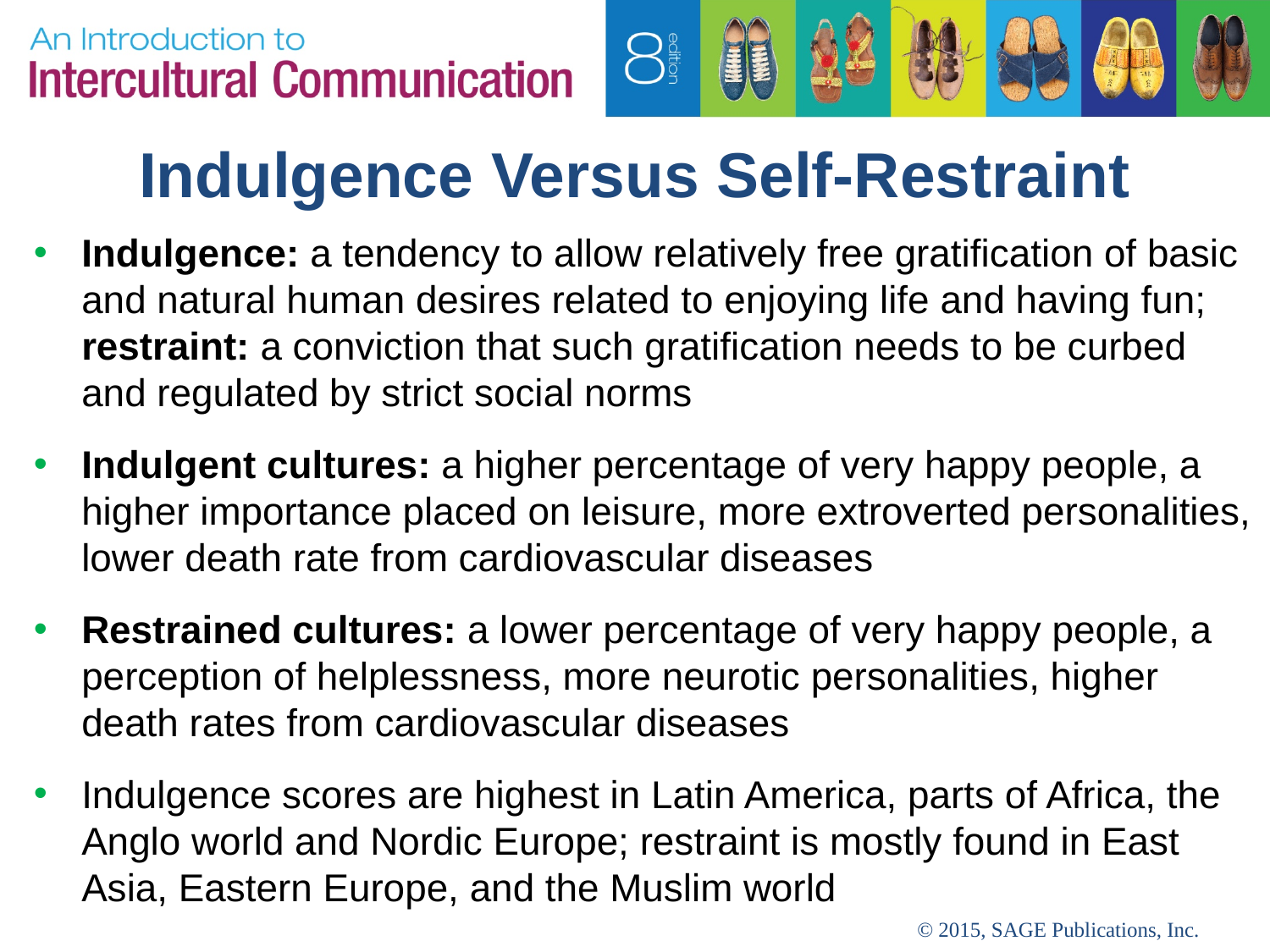

# Indulgence Versus Self-Restraint
Indulgence: a tendency to allow relatively free gratification of basic and natural human desires related to enjoying life and having fun; restraint: a conviction that such gratification needs to be curbed and regulated by strict social norms

Indulgent cultures: a higher percentage of very happy people, a higher importance placed on leisure, more extroverted personalities, lower death rate from cardiovascular diseases

Restrained cultures: a lower percentage of very happy people, a perception of helplessness, more neurotic personalities, higher death rates from cardiovascular diseases

Indulgence scores are highest in Latin America, parts of Africa, the Anglo world and Nordic Europe; restraint is mostly found in East Asia, Eastern Europe, and the Muslim world
© 2015, SAGE Publications, Inc.